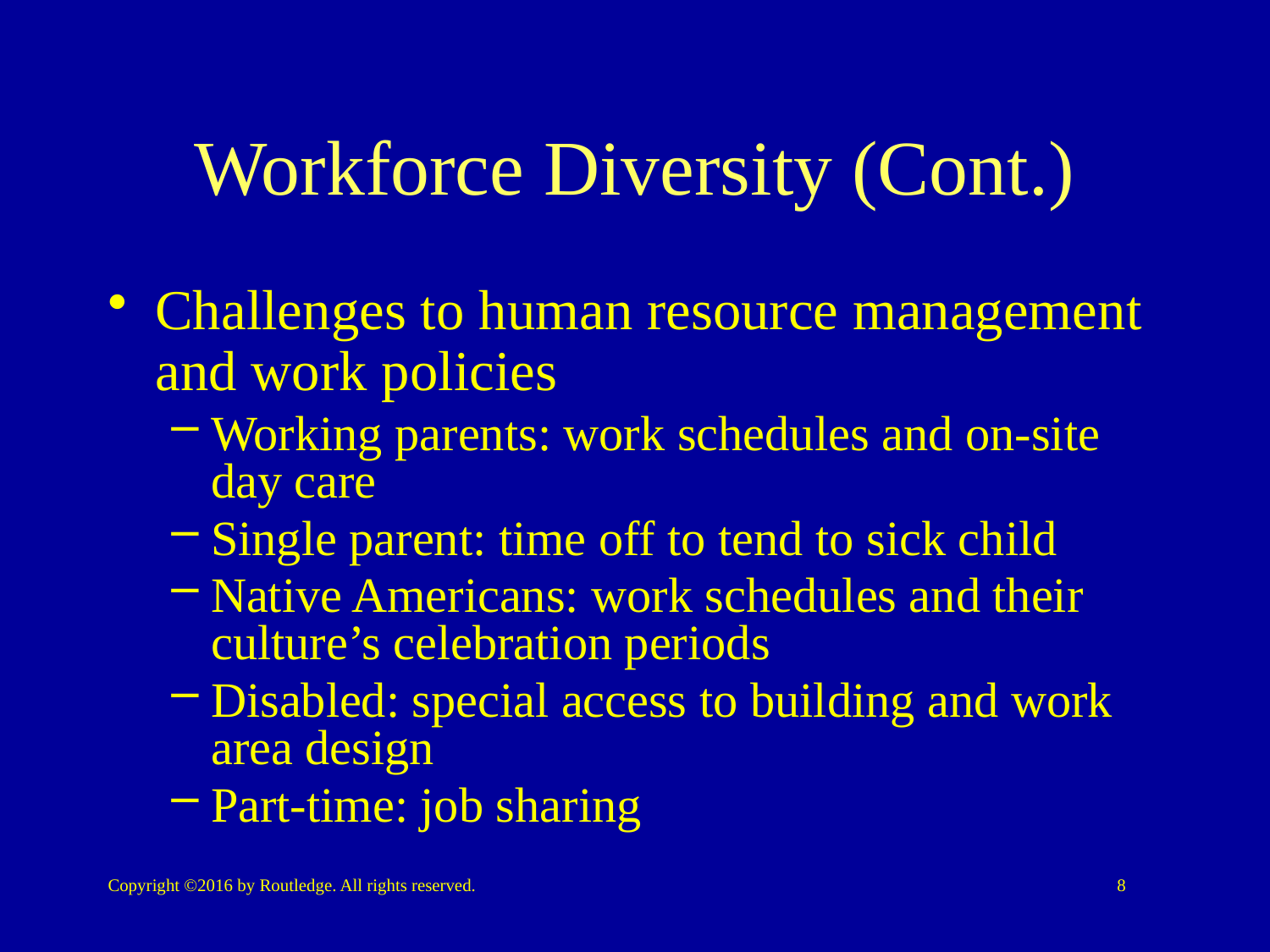

# Workforce Diversity (Cont.)
Challenges to human resource management and work policies
Working parents: work schedules and on-site day care
Single parent: time off to tend to sick child
Native Americans: work schedules and their culture’s celebration periods
Disabled: special access to building and work area design
Part-time: job sharing
Copyright ©2016 by Routledge. All rights reserved.

8